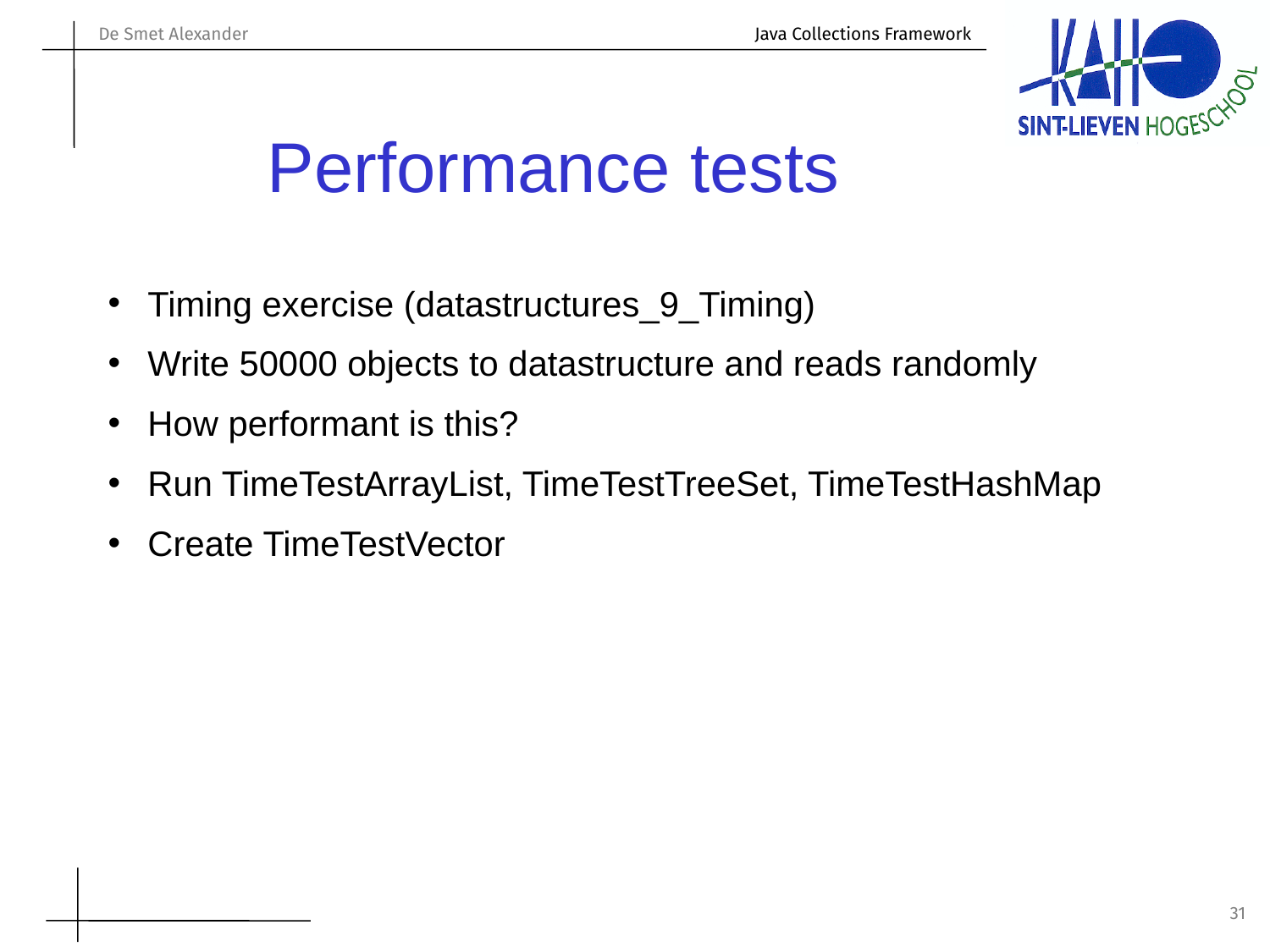

# Performance tests
Timing exercise (datastructures_9_Timing)
Write 50000 objects to datastructure and reads randomly
How performant is this?
Run TimeTestArrayList, TimeTestTreeSet, TimeTestHashMap
Create TimeTestVector